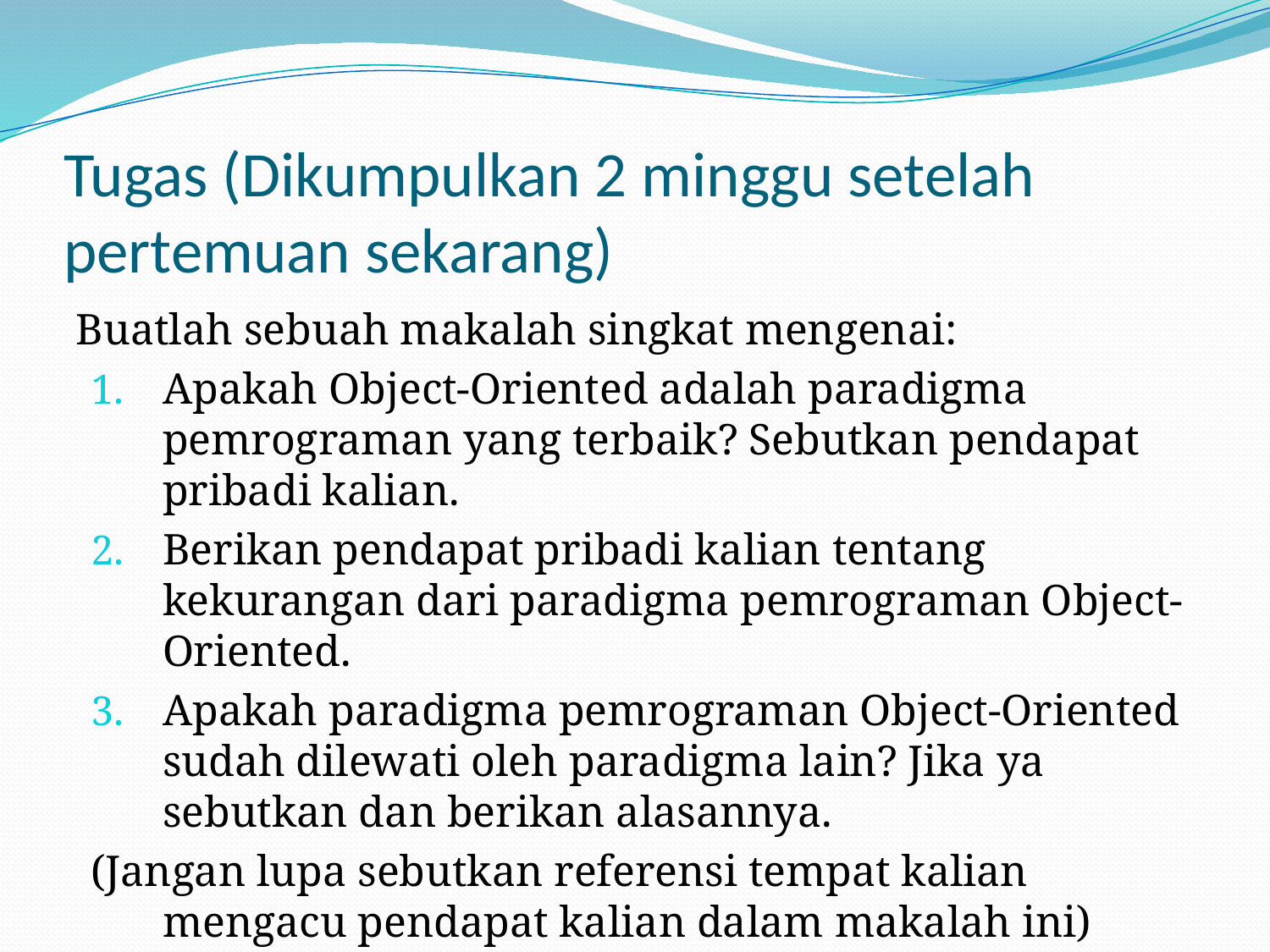

# Tugas (Dikumpulkan 2 minggu setelah pertemuan sekarang)
Buatlah sebuah makalah singkat mengenai:
Apakah Object-Oriented adalah paradigma pemrograman yang terbaik? Sebutkan pendapat pribadi kalian.
Berikan pendapat pribadi kalian tentang kekurangan dari paradigma pemrograman Object-Oriented.
Apakah paradigma pemrograman Object-Oriented sudah dilewati oleh paradigma lain? Jika ya sebutkan dan berikan alasannya.
(Jangan lupa sebutkan referensi tempat kalian mengacu pendapat kalian dalam makalah ini)